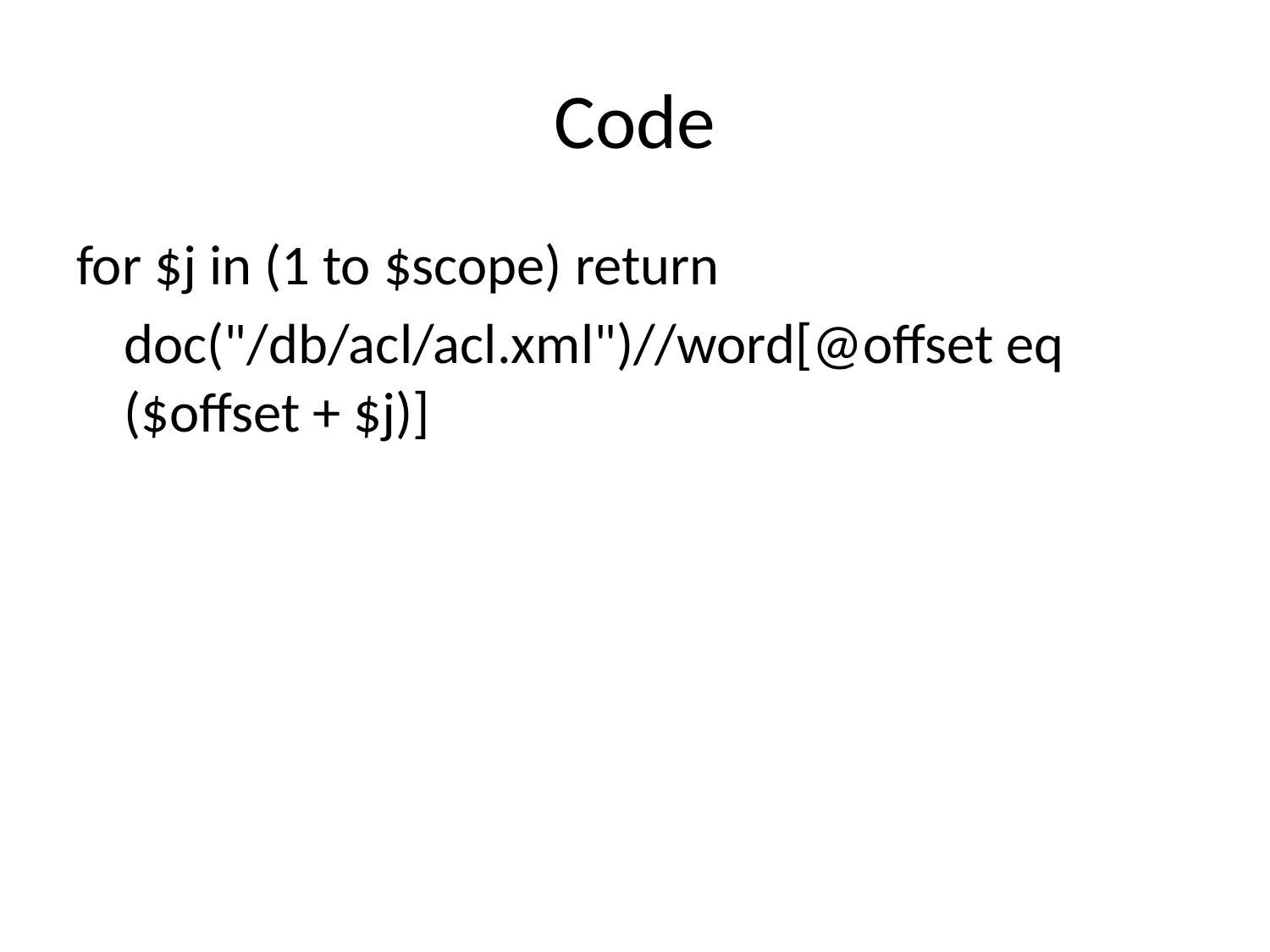

# Code
for $j in (1 to $scope) return
	doc("/db/acl/acl.xml")//word[@offset eq ($offset + $j)]